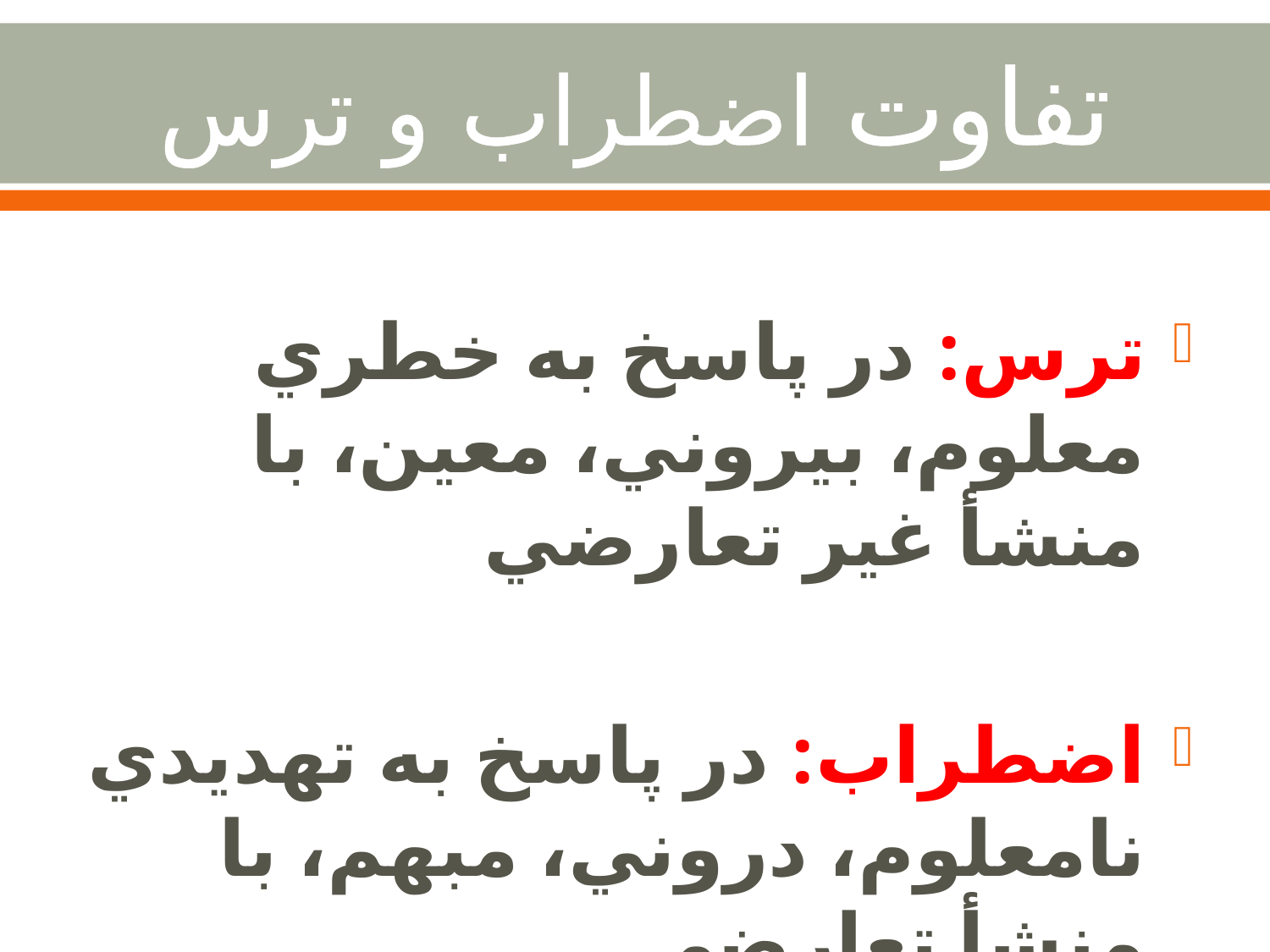

# تفاوت اضطراب و ترس
ترس: در پاسخ به خطري معلوم، بيروني، معين، با منشأ غير تعارضي

اضطراب: در پاسخ به تهديدي نامعلوم، دروني، مبهم، با منشأ تعارضي